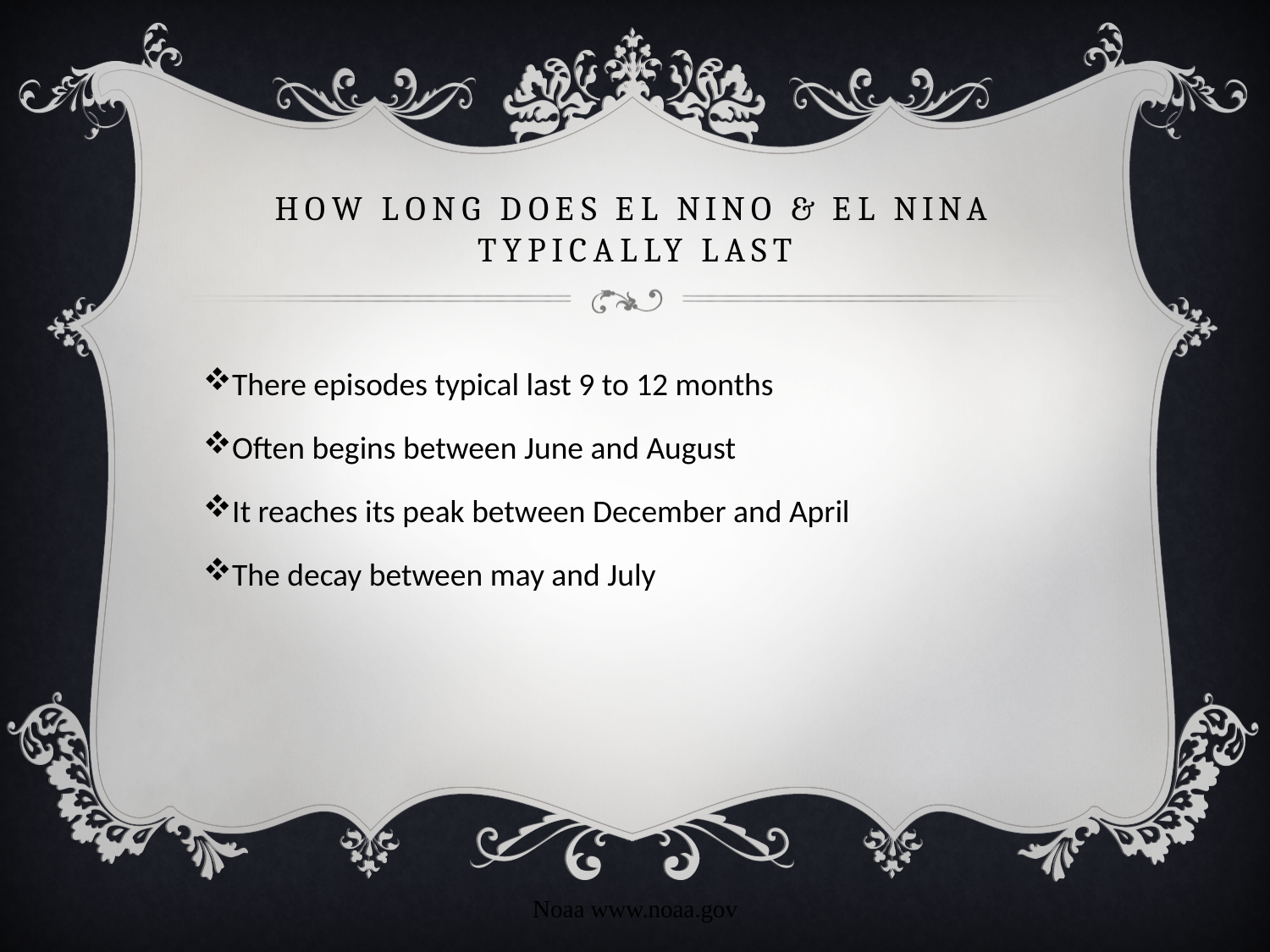

# How long does El Nino & El Nina typically last
There episodes typical last 9 to 12 months
Often begins between June and August
It reaches its peak between December and April
The decay between may and July

Noaa www.noaa.gov